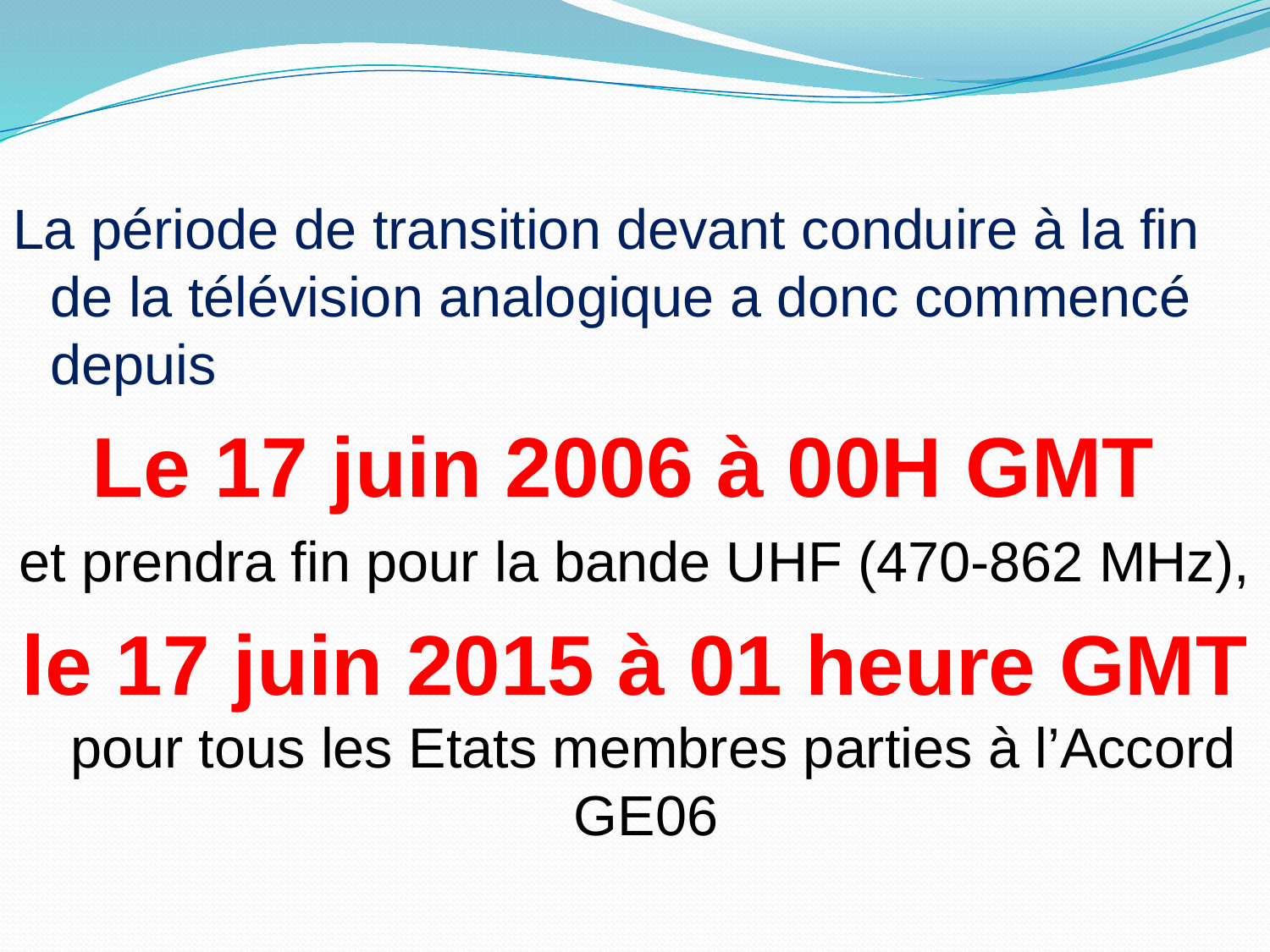

La période de transition devant conduire à la fin de la télévision analogique a donc commencé depuis
Le 17 juin 2006 à 00H GMT
et prendra fin pour la bande UHF (470-862 MHz),
le 17 juin 2015 à 01 heure GMT pour tous les Etats membres parties à l’Accord GE06